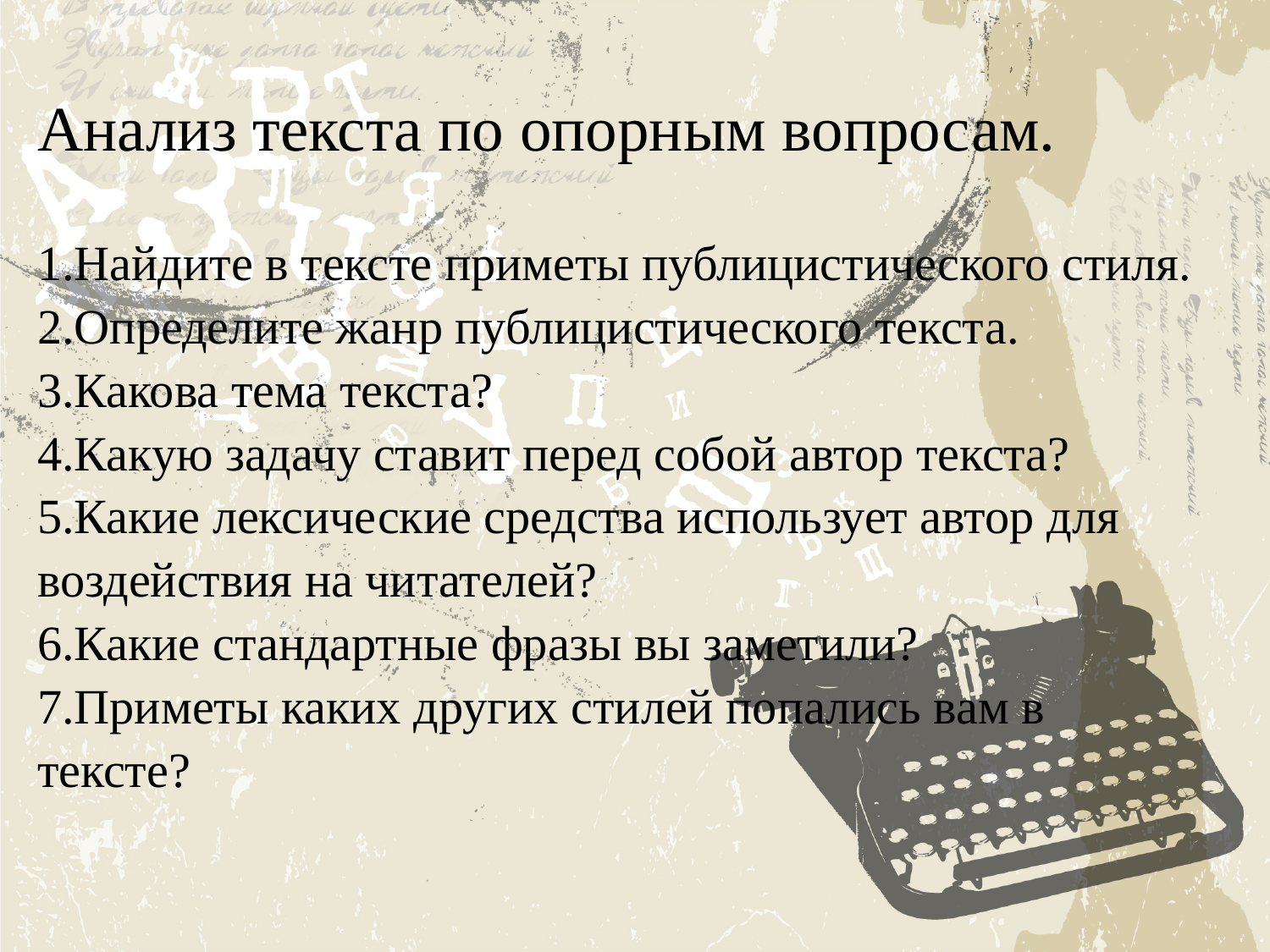

Анализ текста по опорным вопросам.

1.Найдите в тексте приметы публицистического стиля.
2.Определите жанр публицистического текста.
3.Какова тема текста?
4.Какую задачу ставит перед собой автор текста?
5.Какие лексические средства использует автор для воздействия на читателей?
6.Какие стандартные фразы вы заметили?
7.Приметы каких других стилей попались вам в тексте?